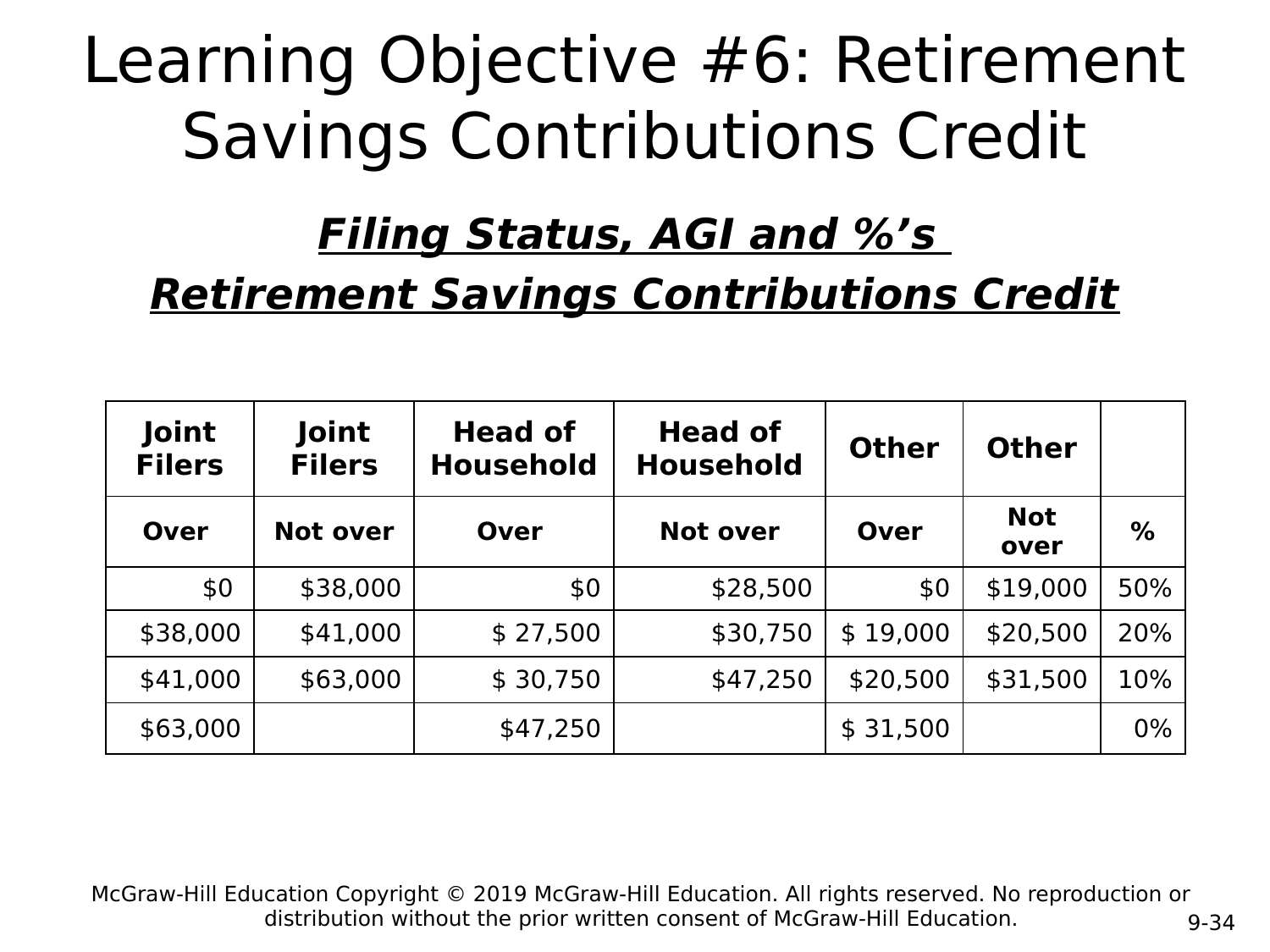

# Learning Objective #6: Retirement Savings Contributions Credit
Filing Status, AGI and %’s
Retirement Savings Contributions Credit
| Joint Filers | Joint Filers | Head of Household | Head of Household | Other | Other |  |
| --- | --- | --- | --- | --- | --- | --- |
| Over | Not over | Over | Not over | Over | Not over | % |
| $0 | $38,000 | $0 | $28,500 | $0 | $19,000 | 50% |
| $38,000 | $41,000 | $ 27,500 | $30,750 | $ 19,000 | $20,500 | 20% |
| $41,000 | $63,000 | $ 30,750 | $47,250 | $20,500 | $31,500 | 10% |
| $63,000 |  | $47,250 |  | $ 31,500 |  | 0% |
McGraw-Hill Education Copyright © 2019 McGraw-Hill Education. All rights reserved. No reproduction or distribution without the prior written consent of McGraw-Hill Education.
9-34